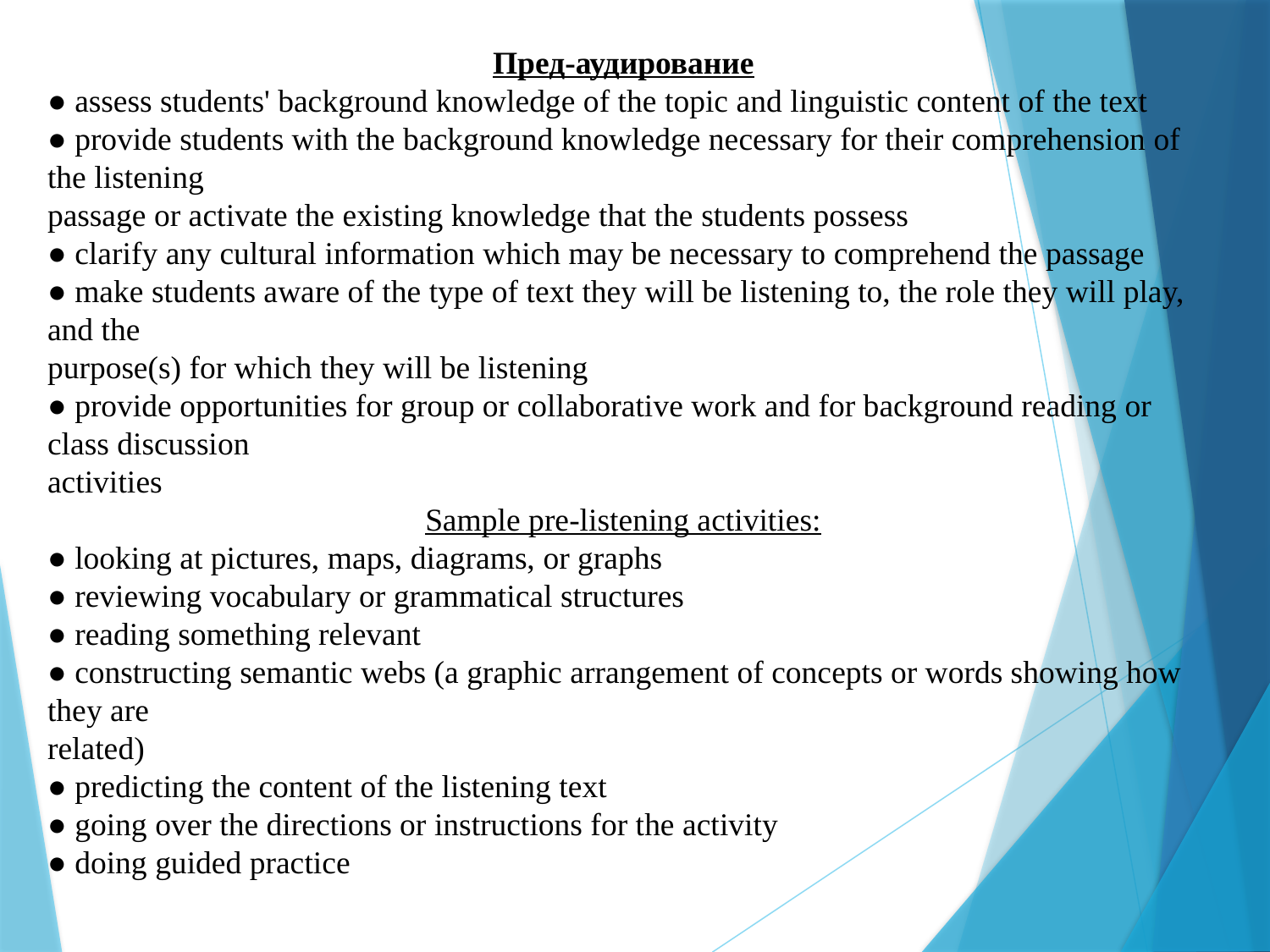

Пред-аудирование
● assess students' background knowledge of the topic and linguistic content of the text
● provide students with the background knowledge necessary for their comprehension of the listening
passage or activate the existing knowledge that the students possess
● clarify any cultural information which may be necessary to comprehend the passage
● make students aware of the type of text they will be listening to, the role they will play, and the
purpose(s) for which they will be listening
● provide opportunities for group or collaborative work and for background reading or class discussion
activities
Sample pre-listening activities:
● looking at pictures, maps, diagrams, or graphs
● reviewing vocabulary or grammatical structures
● reading something relevant
● constructing semantic webs (a graphic arrangement of concepts or words showing how they are
related)
● predicting the content of the listening text
● going over the directions or instructions for the activity
● doing guided practice